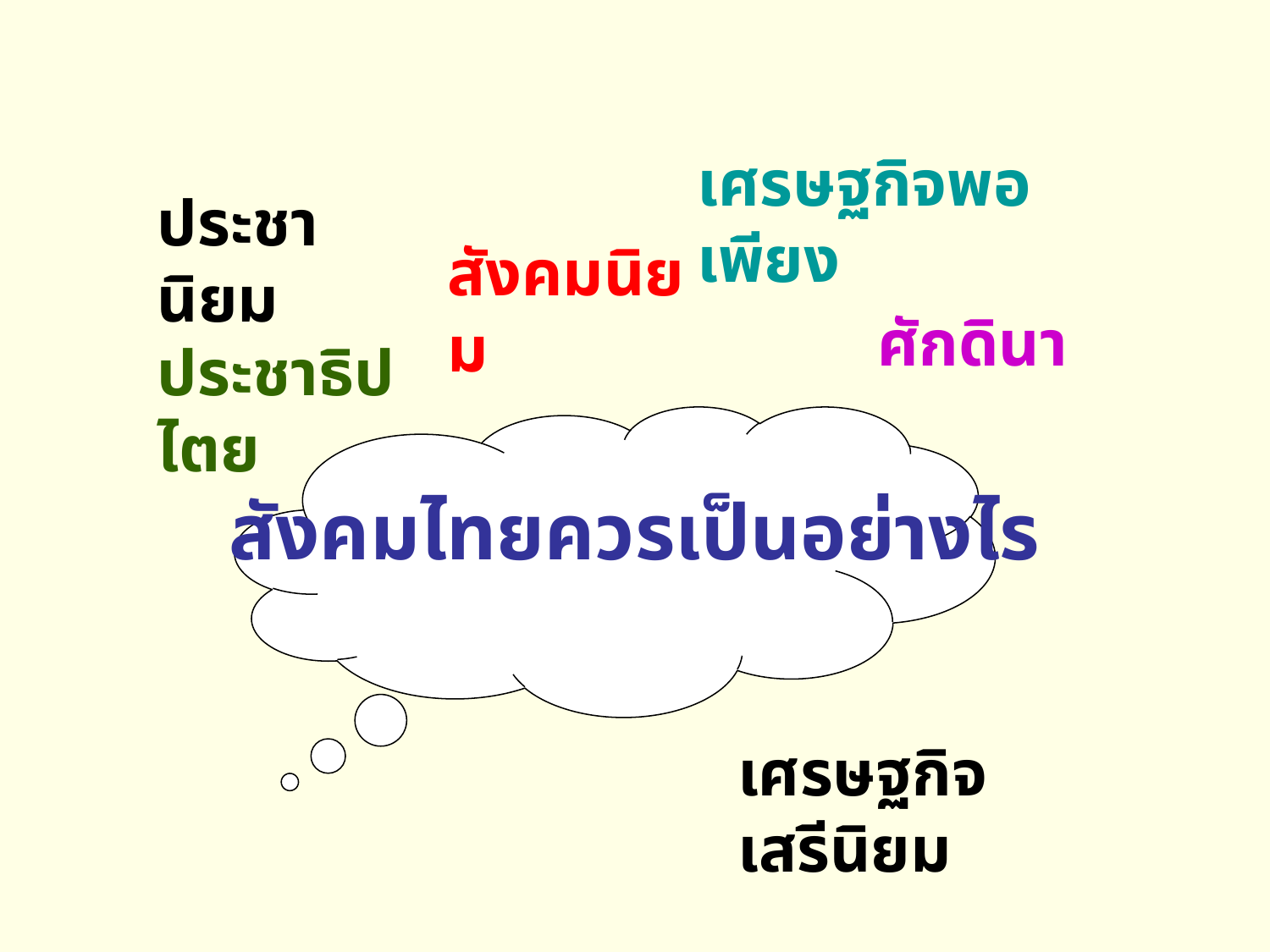

เศรษฐกิจพอเพียง
ประชานิยม
สังคมนิยม
ศักดินา
ประชาธิปไตย

สังคมไทยควรเป็นอย่างไร
เศรษฐกิจเสรีนิยม